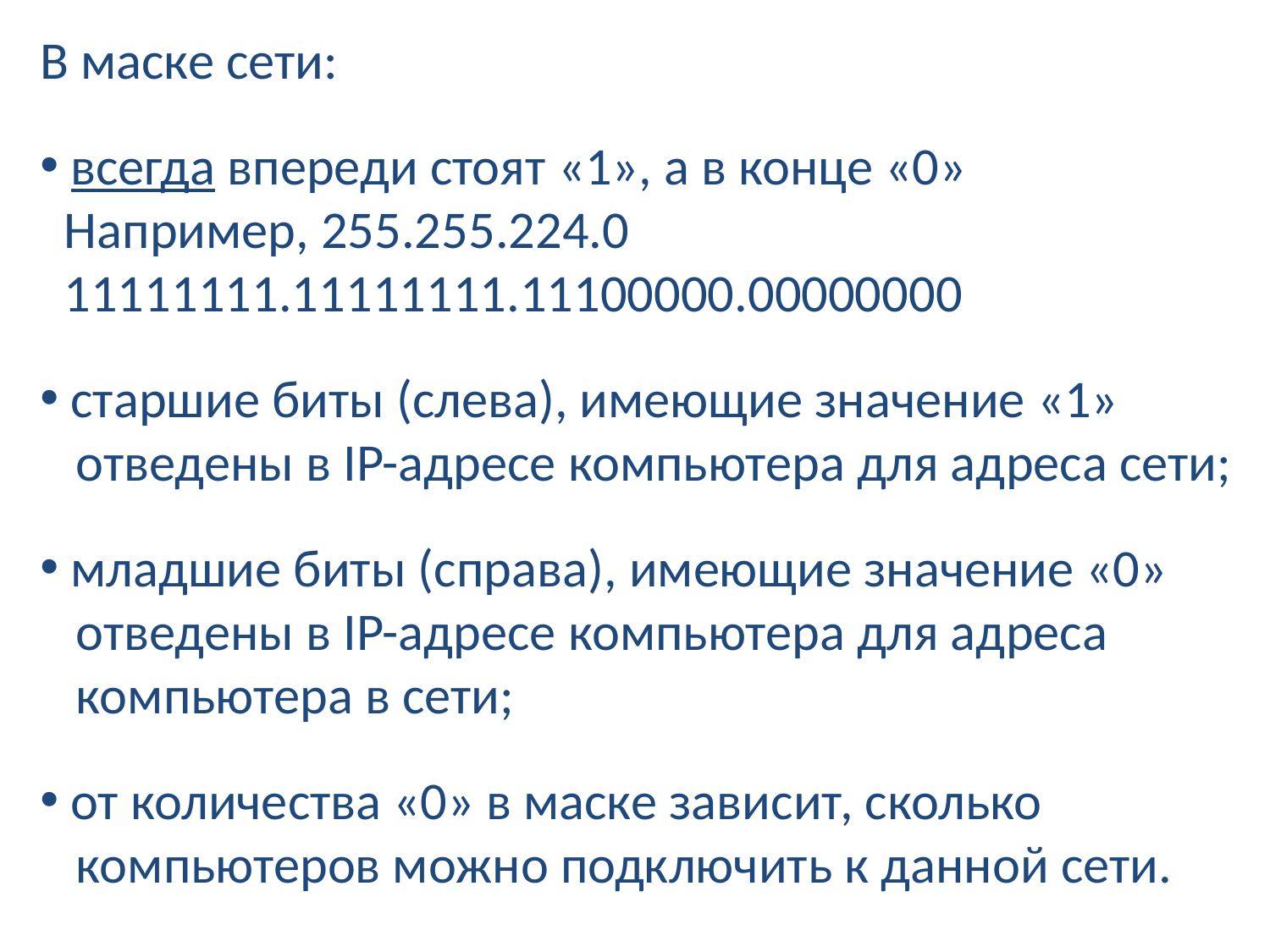

В маске сети:
 всегда впереди стоят «1», а в конце «0»
  Например, 255.255.224.0
  11111111.11111111.11100000.00000000
 старшие биты (слева), имеющие значение «1»
   отведены в IP-адресе компьютера для адреса сети;
 младшие биты (справа), имеющие значение «0»
   отведены в IP-адресе компьютера для адреса
   компьютера в сети;
 от количества «0» в маске зависит, сколько
   компьютеров можно подключить к данной сети.